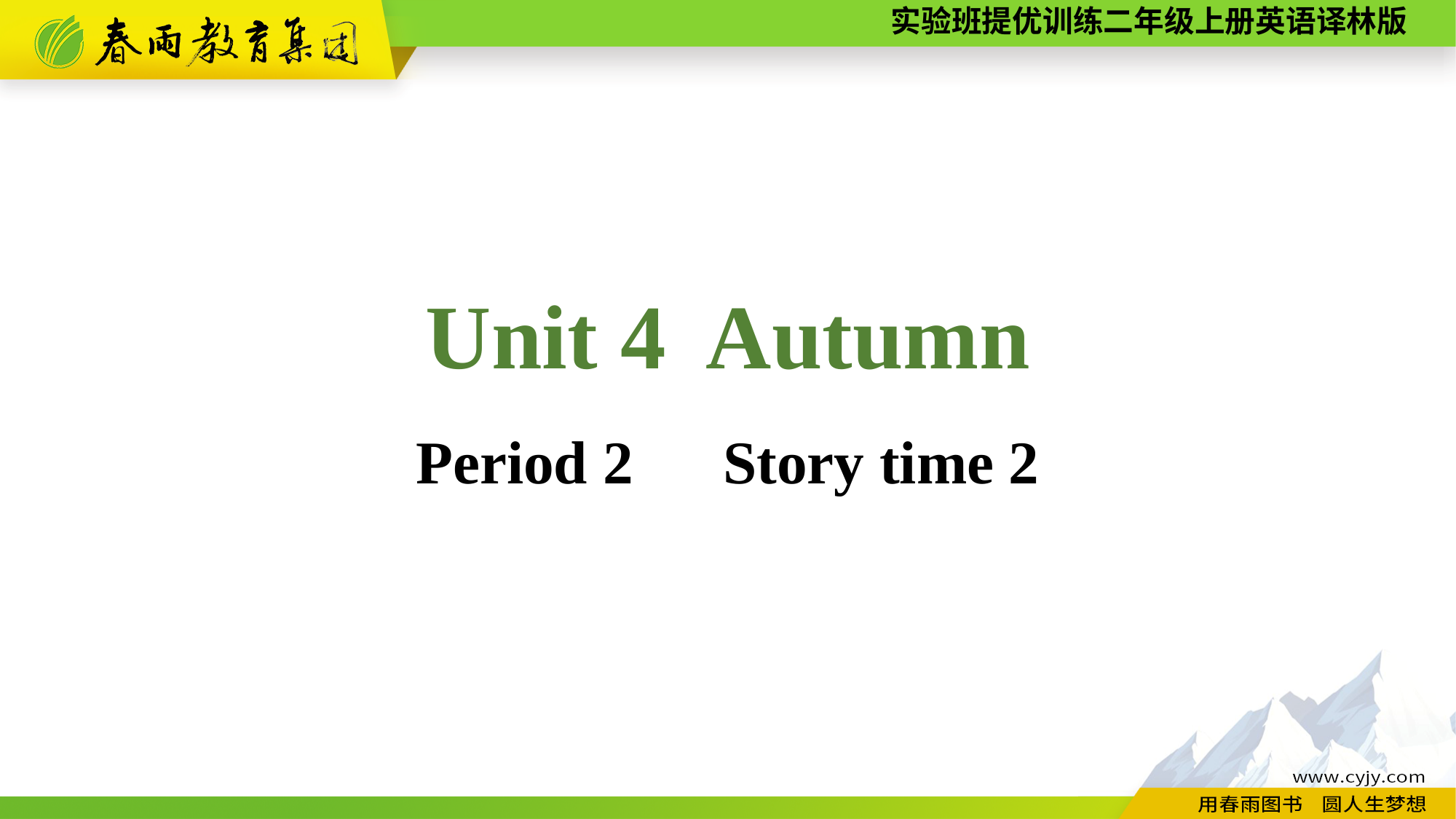

Unit 4  Autumn
Period 2　Story time 2